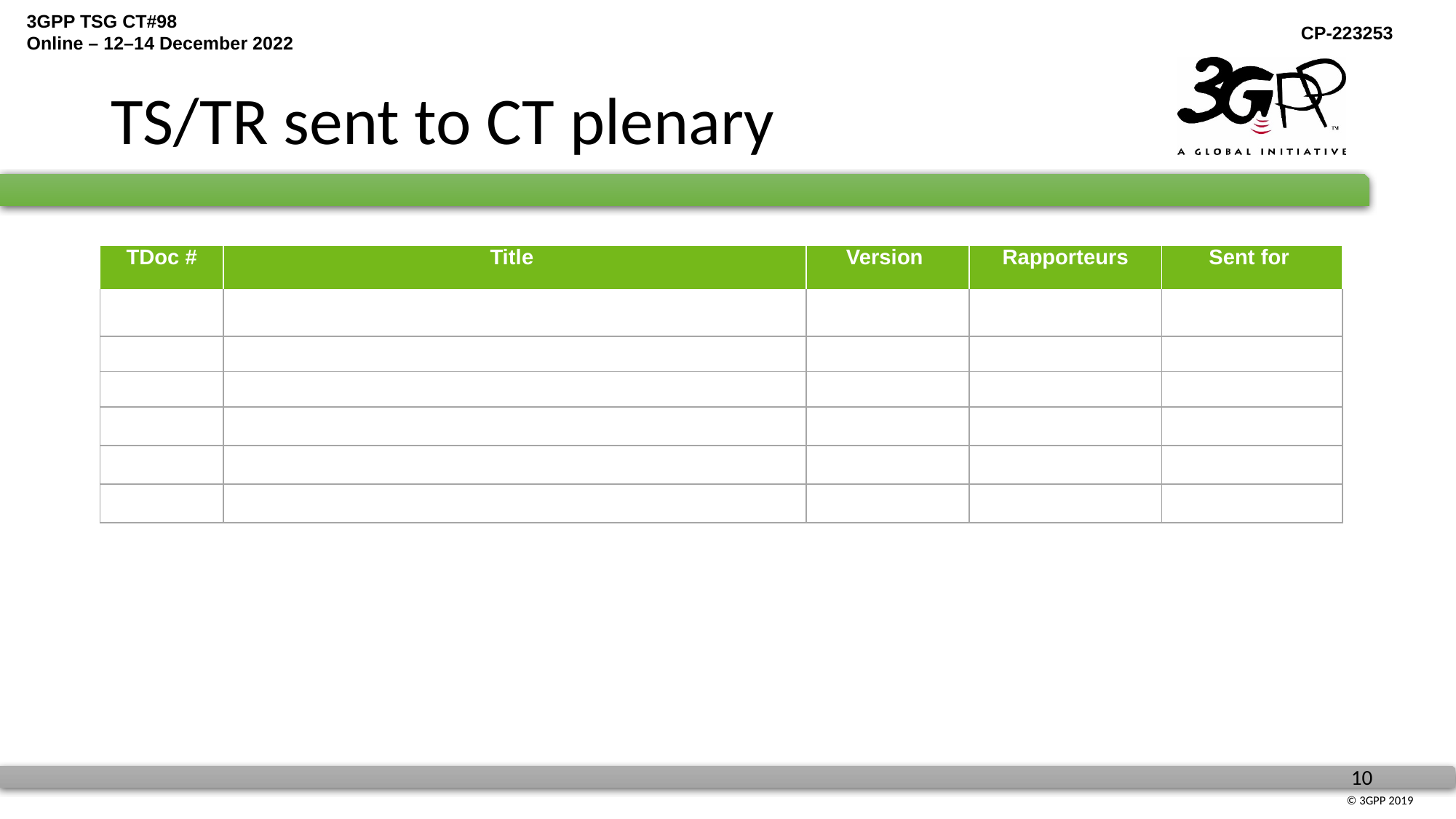

# TS/TR sent to CT plenary
| TDoc # | Title | Version | Rapporteurs | Sent for |
| --- | --- | --- | --- | --- |
|  |  |  |  |  |
|  |  |  |  |  |
|  |  |  |  |  |
|  |  |  |  |  |
|  |  |  |  |  |
|  |  |  |  |  |